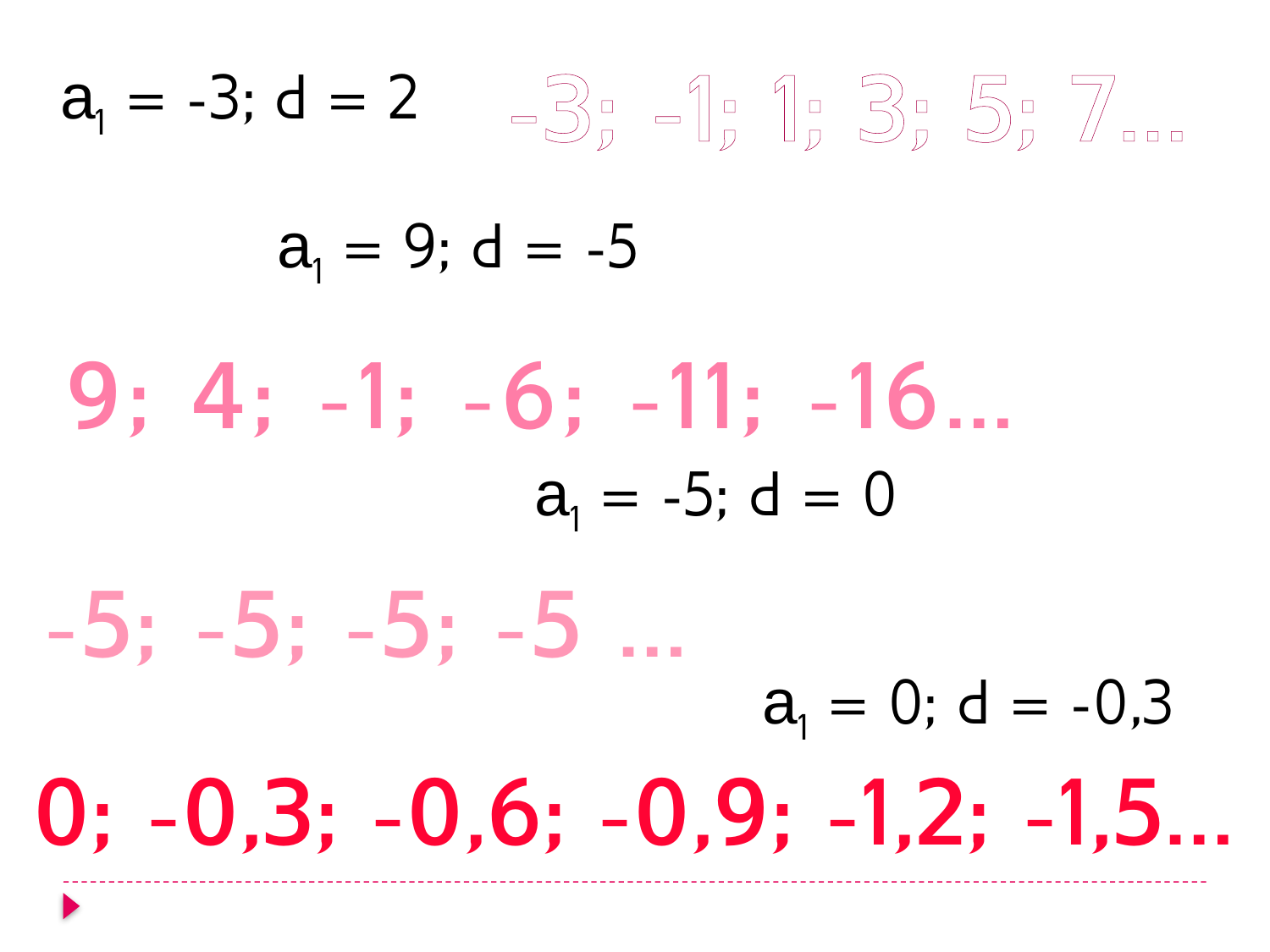

-3; -1; 1; 3; 5; 7…
а1 = -3; d = 2
а1 = 9; d = -5
9; 4; -1; -6; -11; -16…
а1 = -5; d = 0
-5; -5; -5; -5 …
а1 = 0; d = -0,3
0; -0,3; -0,6; -0,9; -1,2; -1,5…